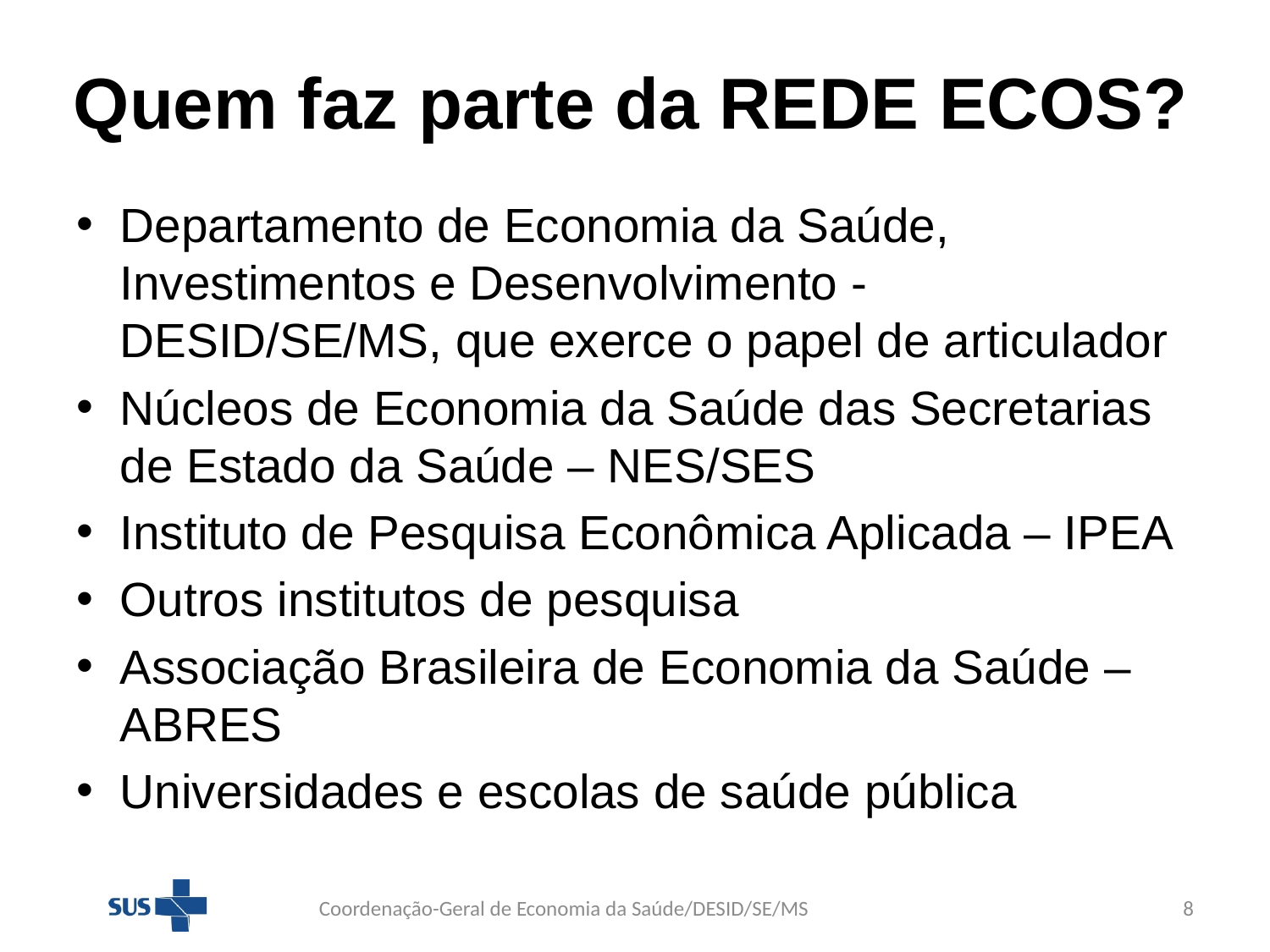

# Quem faz parte da REDE ECOS?
Departamento de Economia da Saúde, Investimentos e Desenvolvimento - DESID/SE/MS, que exerce o papel de articulador
Núcleos de Economia da Saúde das Secretarias de Estado da Saúde – NES/SES
Instituto de Pesquisa Econômica Aplicada – IPEA
Outros institutos de pesquisa
Associação Brasileira de Economia da Saúde – ABRES
Universidades e escolas de saúde pública
Coordenação-Geral de Economia da Saúde/DESID/SE/MS
8